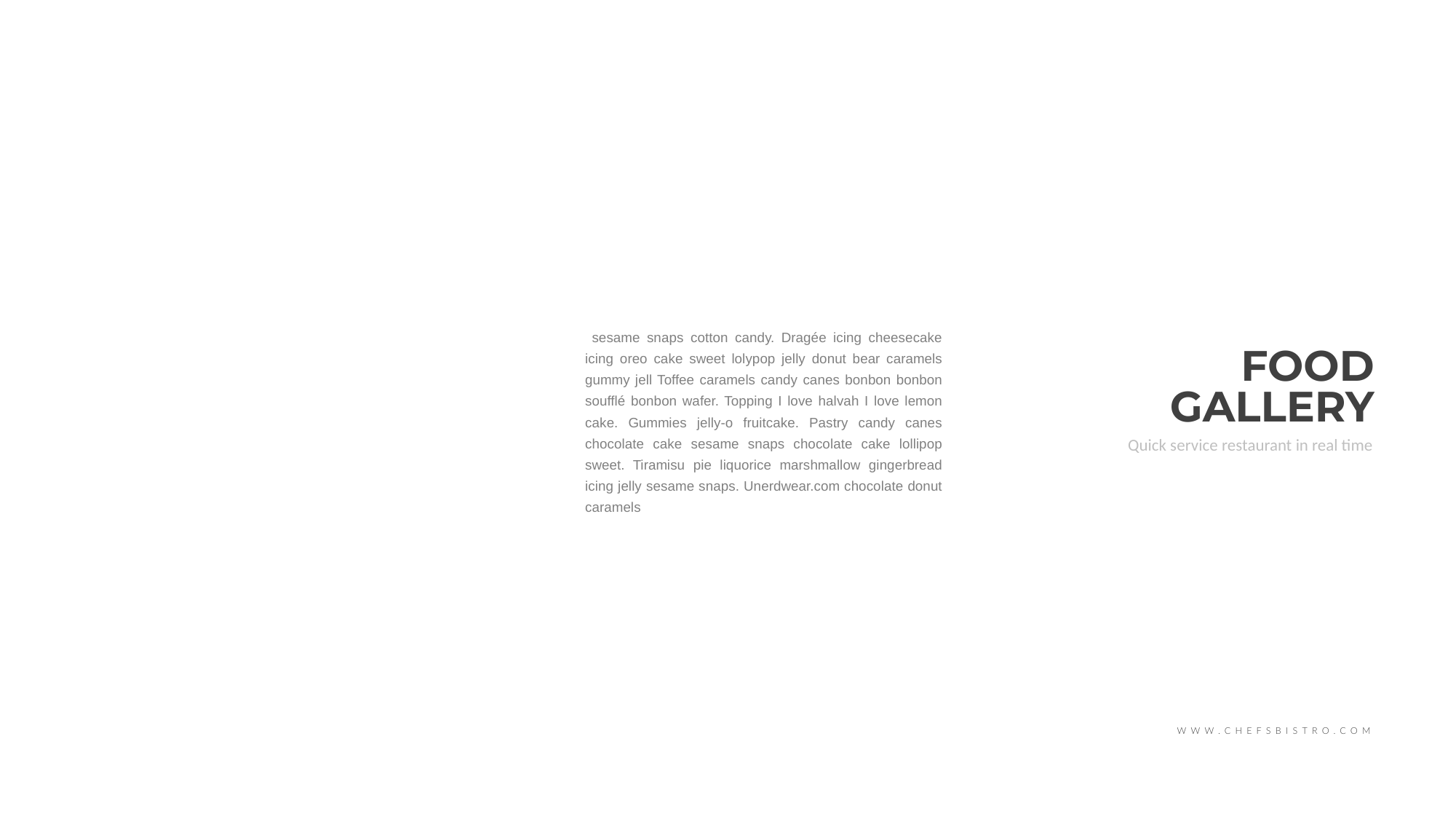

sesame snaps cotton candy. Dragée icing cheesecake icing oreo cake sweet lolypop jelly donut bear caramels gummy jell Toffee caramels candy canes bonbon bonbon soufflé bonbon wafer. Topping I love halvah I love lemon cake. Gummies jelly-o fruitcake. Pastry candy canes chocolate cake sesame snaps chocolate cake lollipop sweet. Tiramisu pie liquorice marshmallow gingerbread icing jelly sesame snaps. Unerdwear.com chocolate donut caramels
FOOD
GALLERY
Quick service restaurant in real time
WWW.CHEFSBISTRO.COM